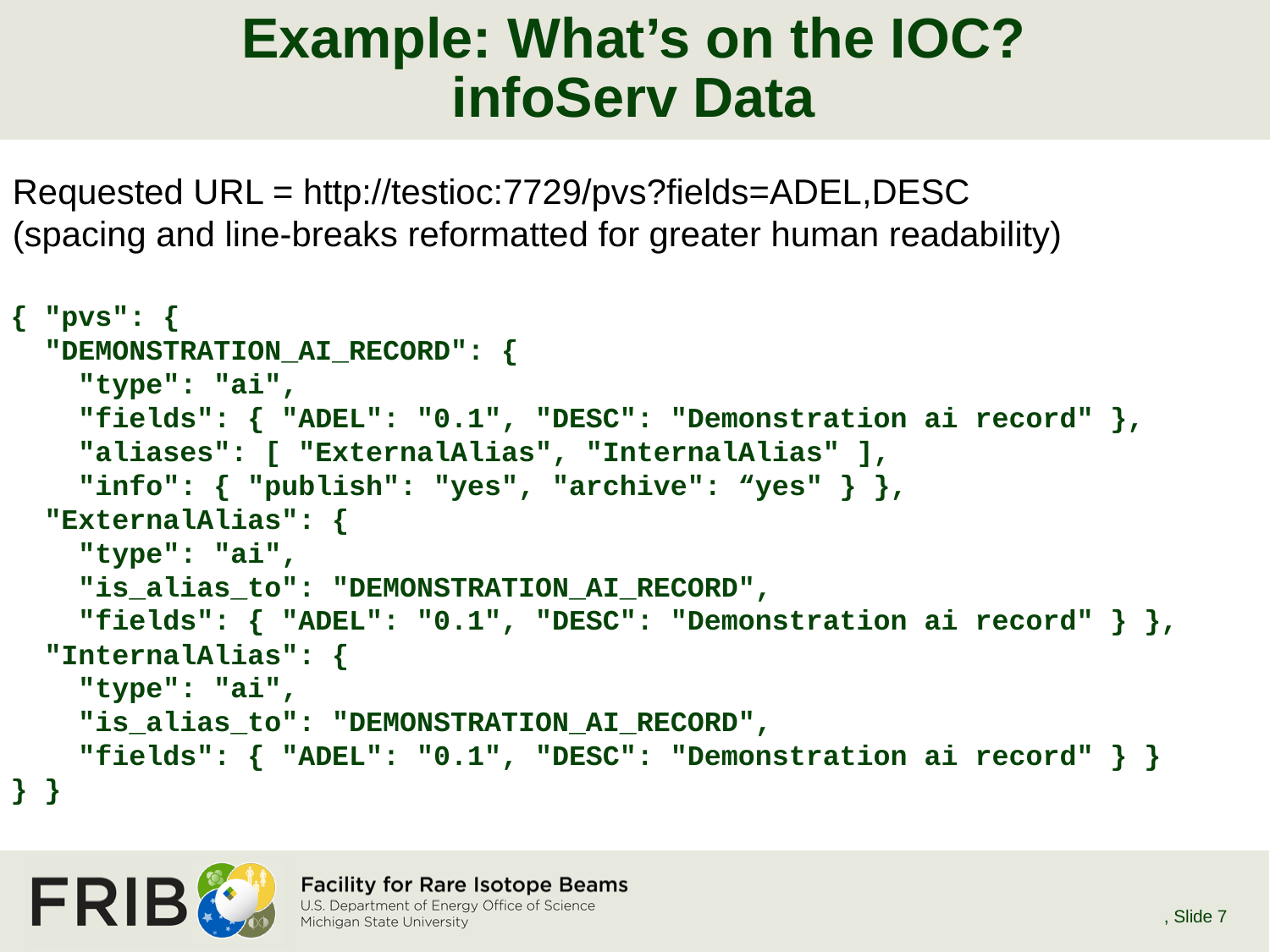

# Example: What’s on the IOC? infoServ Data
Requested URL = http://testioc:7729/pvs?fields=ADEL,DESC
(spacing and line-breaks reformatted for greater human readability)

{ "pvs": {
  "DEMONSTRATION_AI_RECORD": {
    "type": "ai",
    "fields": { "ADEL": "0.1", "DESC": "Demonstration ai record" },
    "aliases": [ "ExternalAlias", "InternalAlias" ],
    "info": { "publish": "yes", "archive": “yes" } },
  "ExternalAlias": {
    "type": "ai",
    "is_alias_to": "DEMONSTRATION_AI_RECORD",
    "fields": { "ADEL": "0.1", "DESC": "Demonstration ai record" } },
  "InternalAlias": {
    "type": "ai",
    "is_alias_to": "DEMONSTRATION_AI_RECORD",
    "fields": { "ADEL": "0.1", "DESC": "Demonstration ai record" } }
} }

J. Priller, May 2015 EPICS Collaboration Meeting - infoServ
, Slide 7